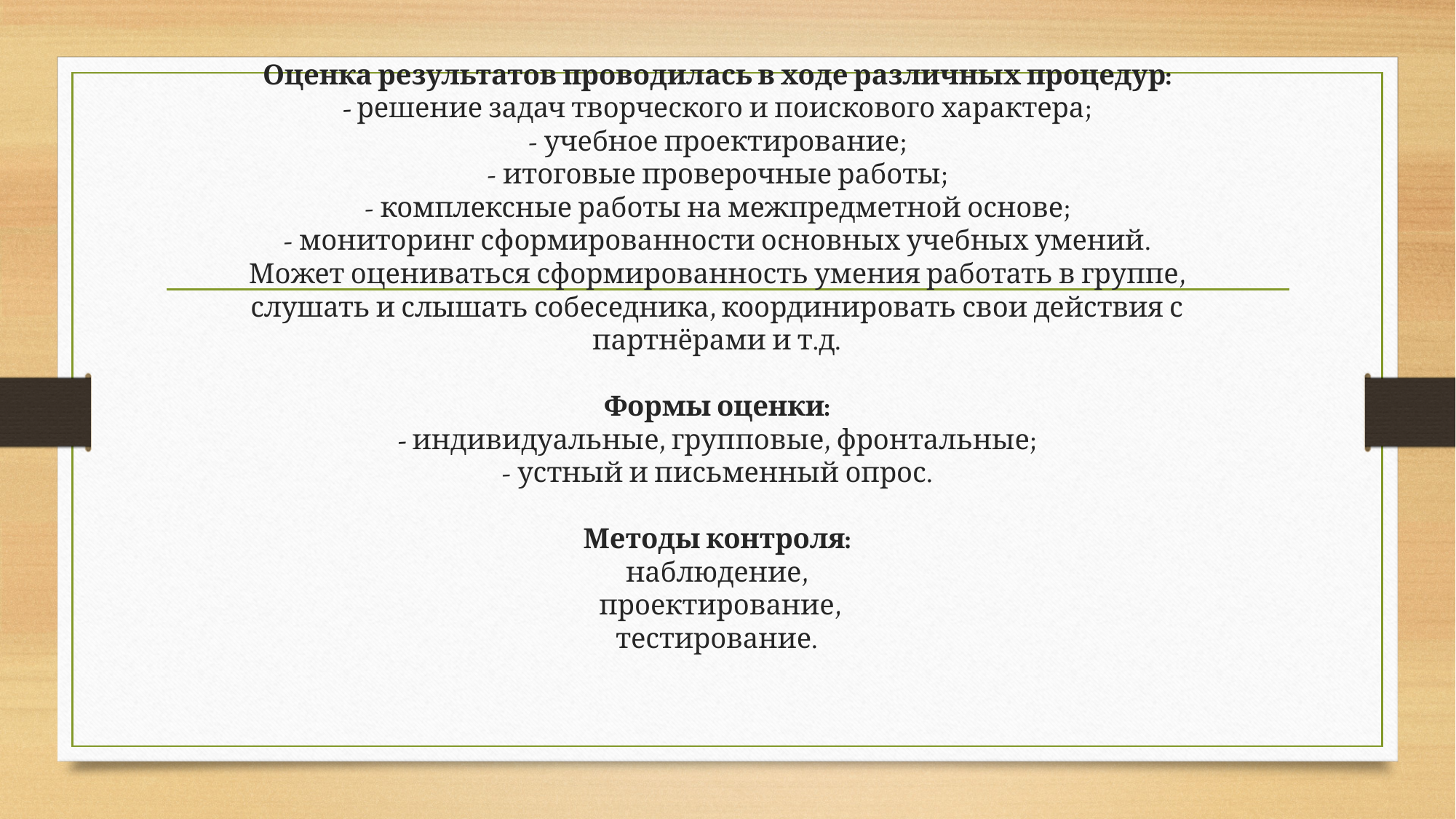

# Оценка результатов проводилась в ходе различных процедур: - решение задач творческого и поискового характера; - учебное проектирование; - итоговые проверочные работы; - комплексные работы на межпредметной основе; - мониторинг сформированности основных учебных умений. Может оцениваться сформированность умения работать в группе, слушать и слышать собеседника, координировать свои действия с партнёрами и т.д. Формы оценки: - индивидуальные, групповые, фронтальные; - устный и письменный опрос. Методы контроля: наблюдение,  проектирование, тестирование.